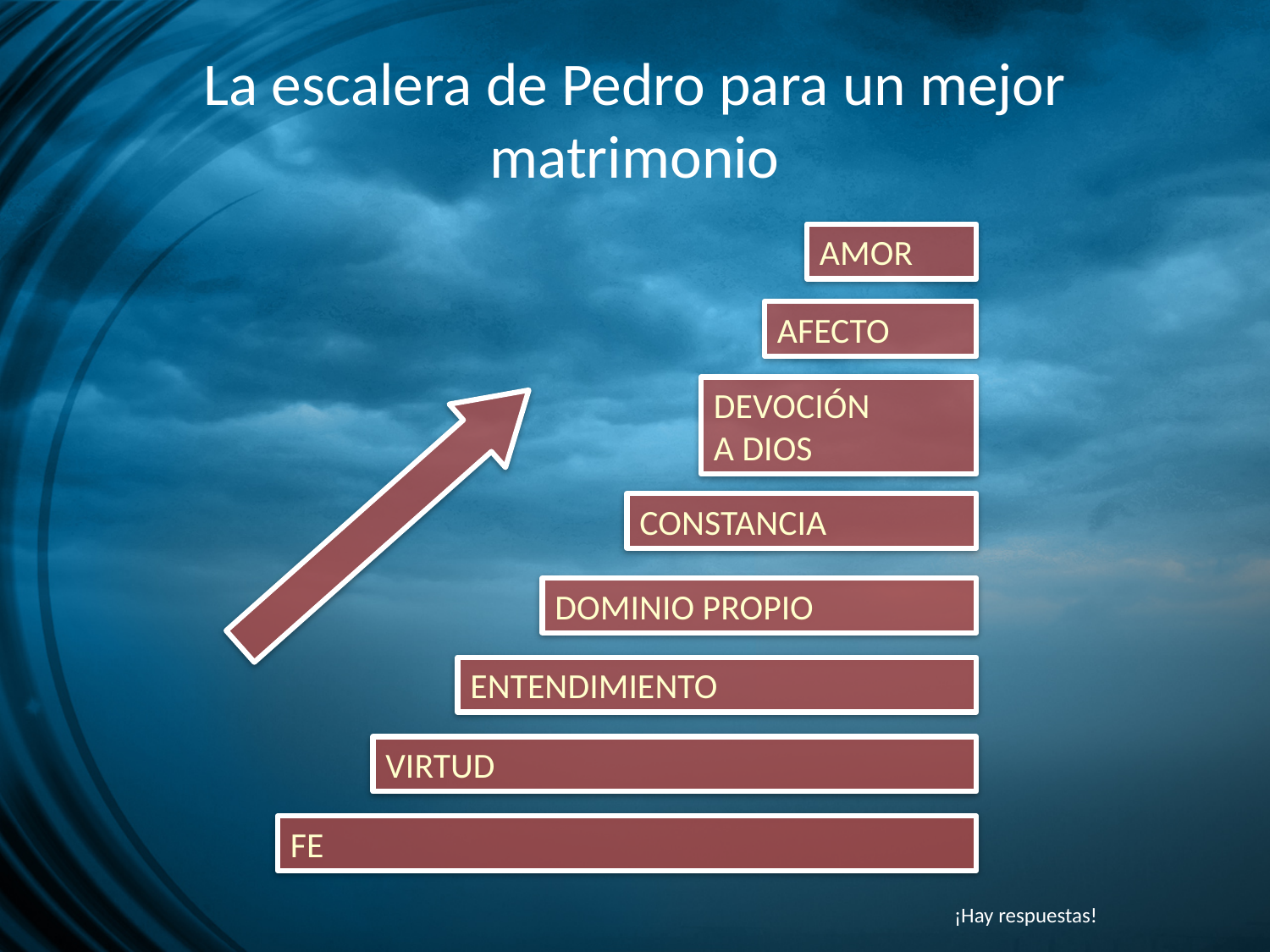

# La escalera de Pedro para un mejor matrimonio
AMOR
AFECTO
DEVOCIÓN
A DIOS

CONSTANCIA
DOMINIO PROPIO
ENTENDIMIENTO
VIRTUD
FE
¡Hay respuestas!